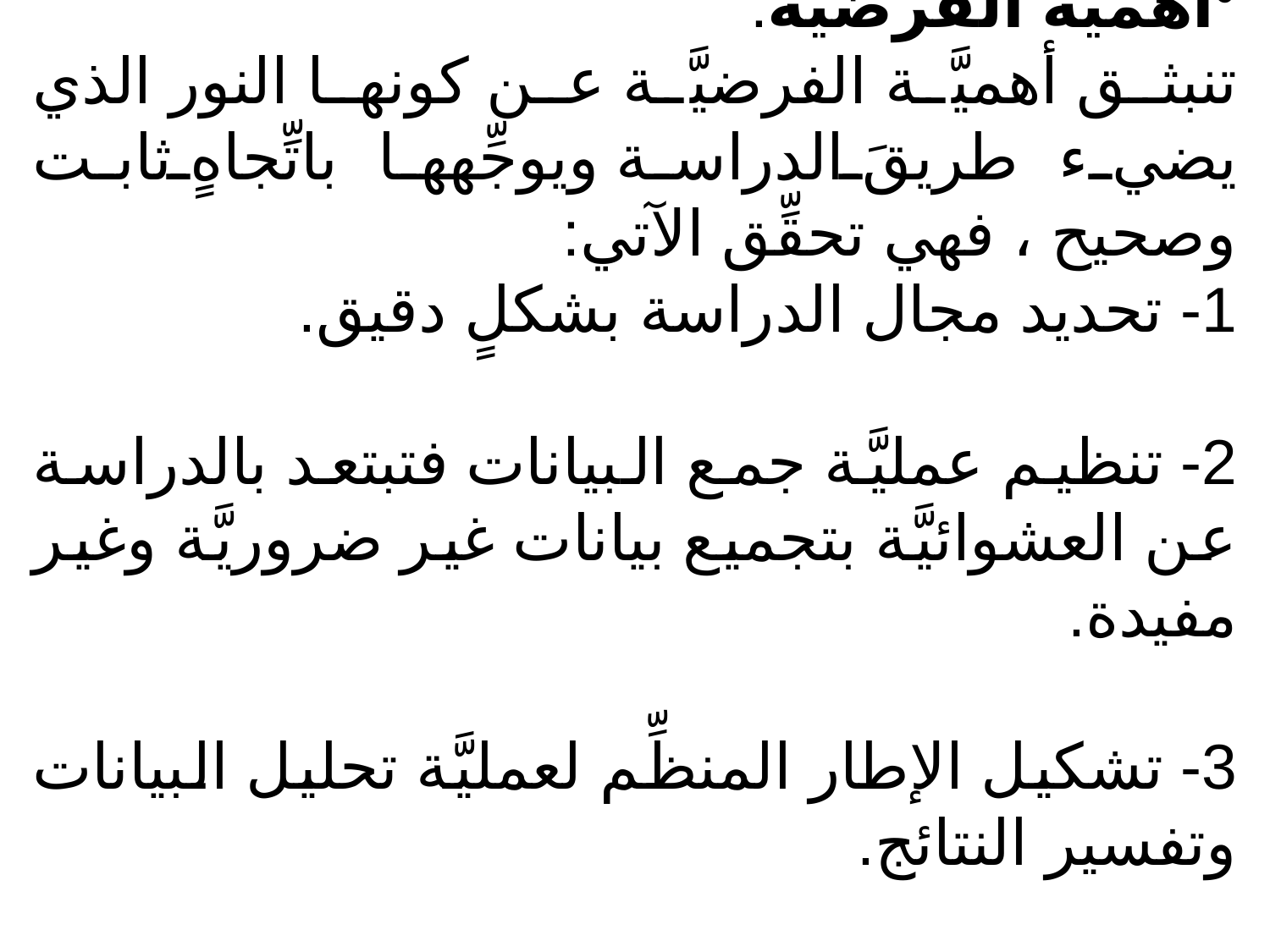

أهميَّة الفرضيَّة:
تنبثق أهميَّة الفرضيَّة عن كونها النور الذي يضيء طريقَ الدراسة ويوجِّهها باتِّجاهٍ ثابت وصحيح ، فهي تحقِّق الآتي:
1- تحديد مجال الدراسة بشكلٍ دقيق.

2- تنظيم عمليَّة جمع البيانات فتبتعد بالدراسة عن العشوائيَّة بتجميع بيانات غير ضروريَّة وغير مفيدة.

3- تشكيل الإطار المنظِّم لعمليَّة تحليل البيانات وتفسير النتائج.